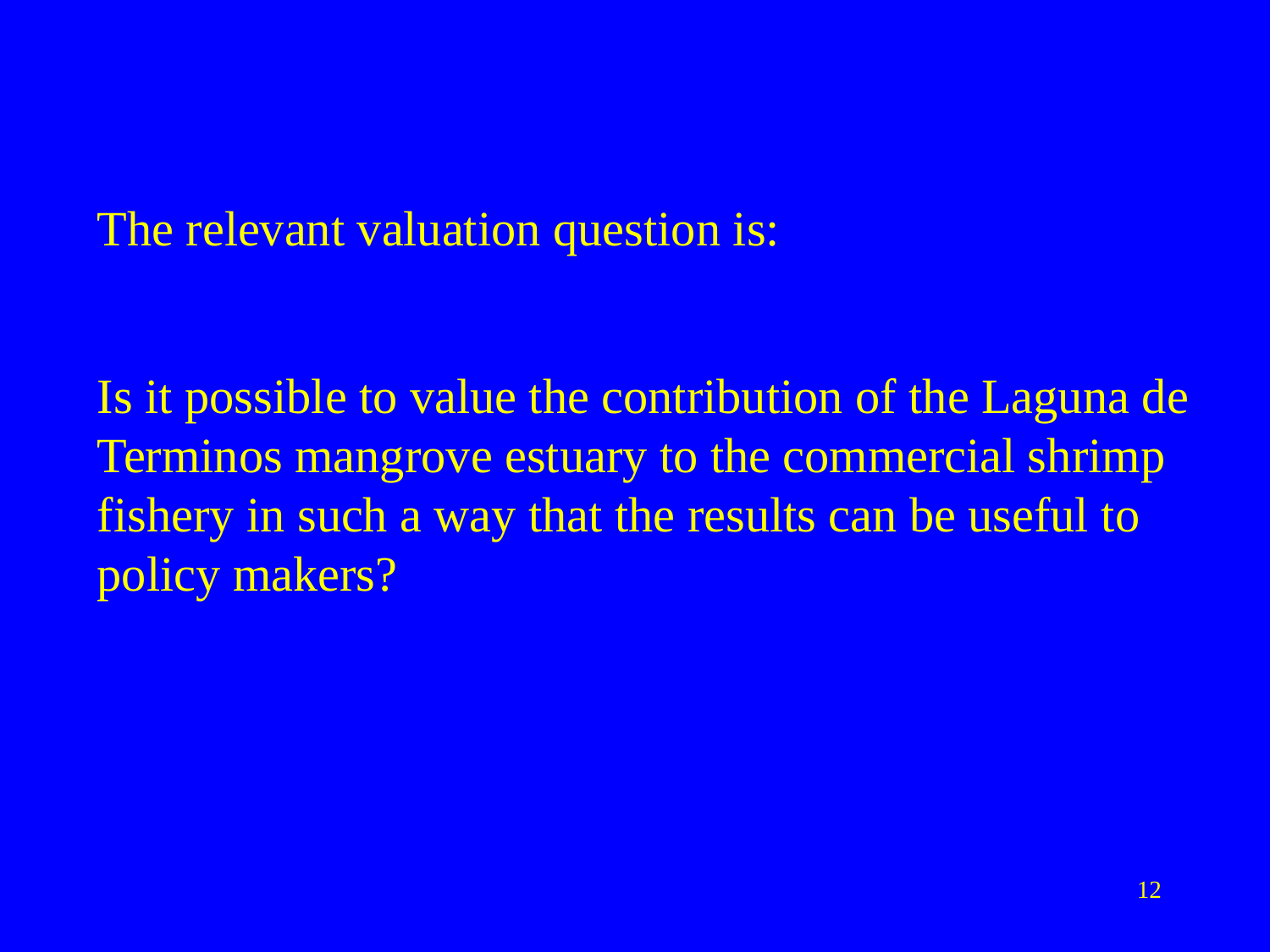

The relevant valuation question is:

Is it possible to value the contribution of the Laguna de Terminos mangrove estuary to the commercial shrimp fishery in such a way that the results can be useful to policy makers?
12